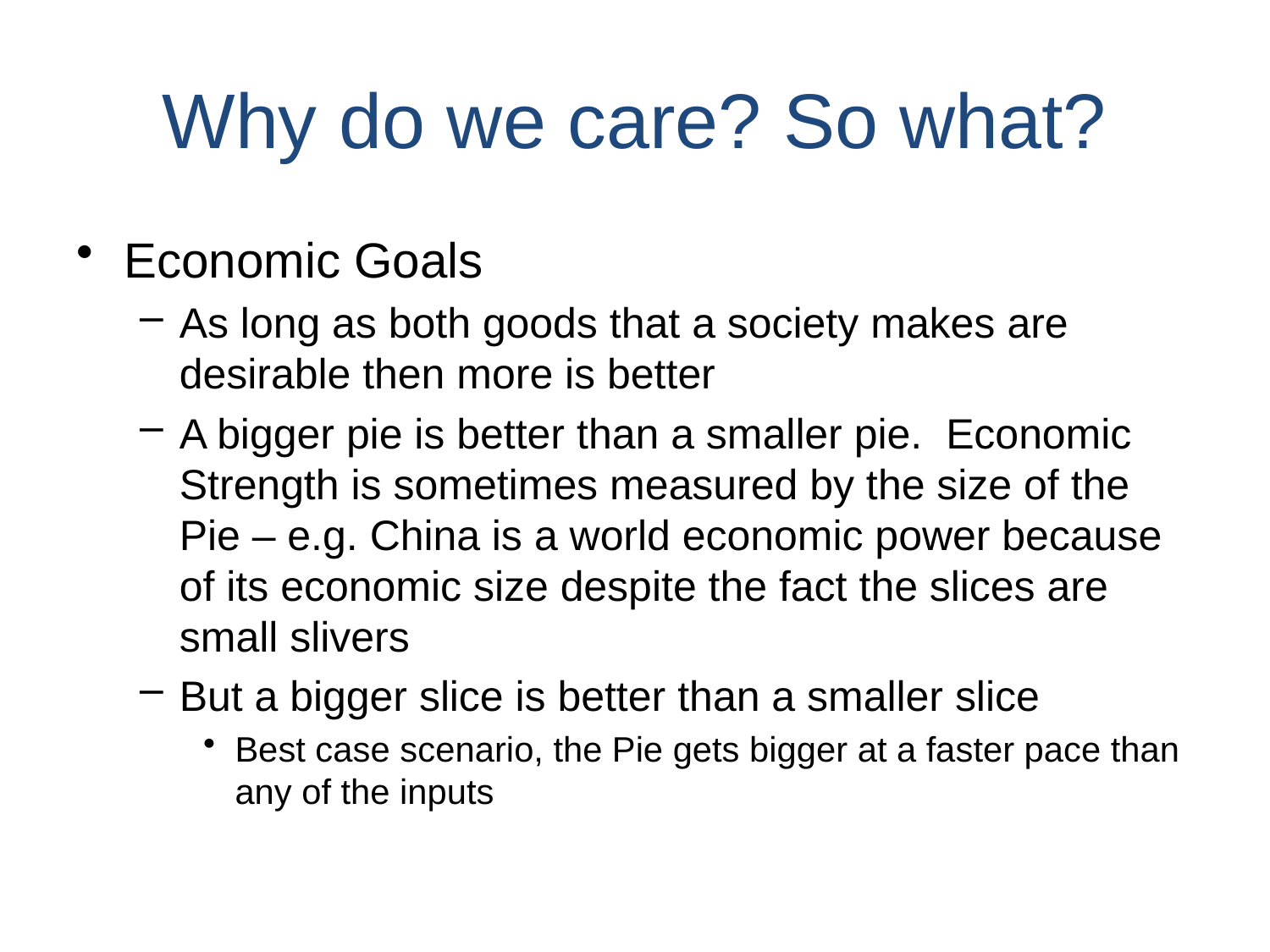

Why do we care? So what?
Economic Goals
As long as both goods that a society makes are desirable then more is better
A bigger pie is better than a smaller pie.  Economic Strength is sometimes measured by the size of the Pie – e.g. China is a world economic power because of its economic size despite the fact the slices are small slivers
But a bigger slice is better than a smaller slice
Best case scenario, the Pie gets bigger at a faster pace than any of the inputs